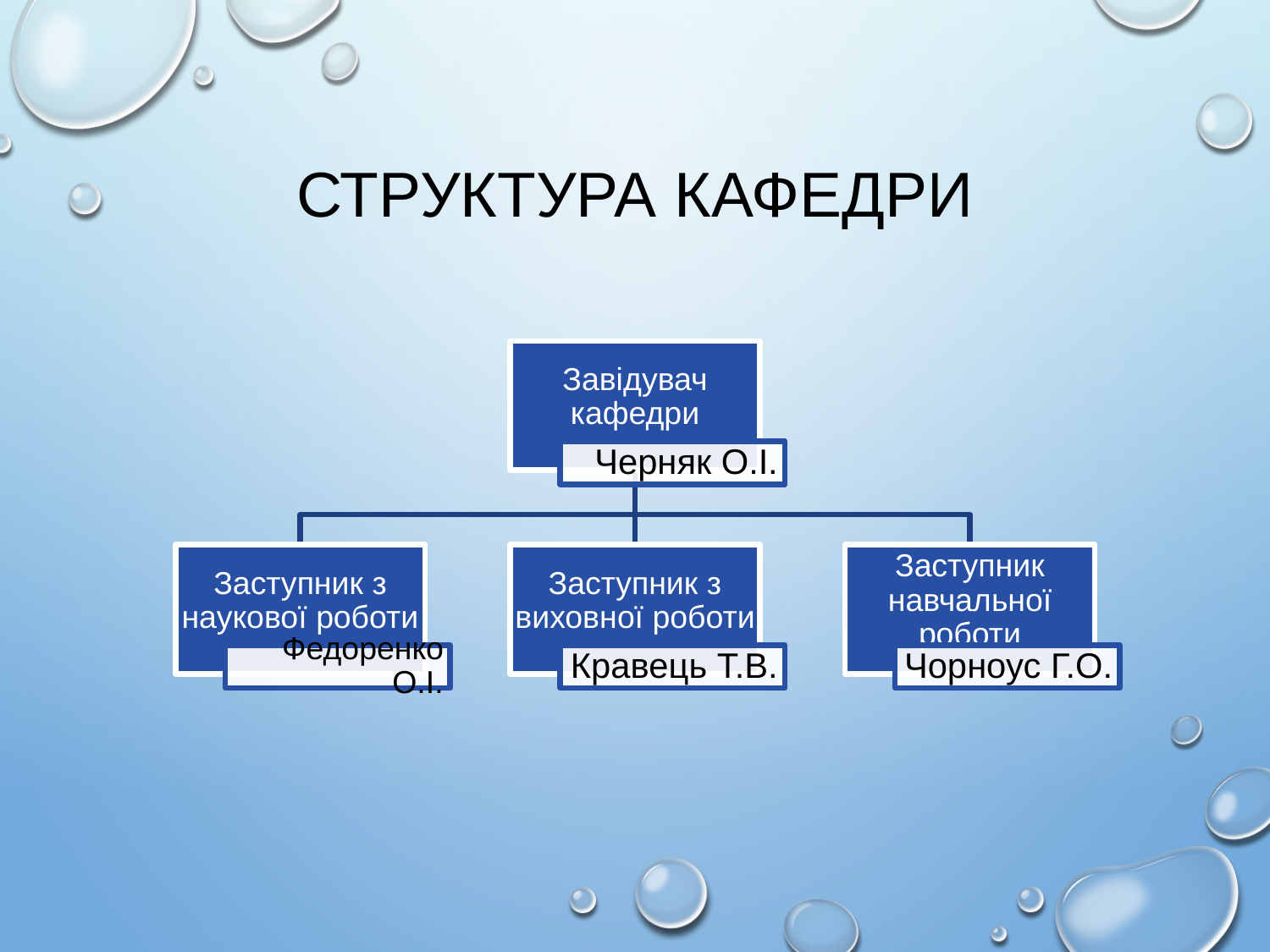

# Структура кафедри
Завідувач кафедри
Черняк О.І.
Заступник з наукової роботи
Федоренко О.І.
Заступник з виховної роботи
Кравець Т.В.
Заступник навчальної роботи
Чорноус Г.О.